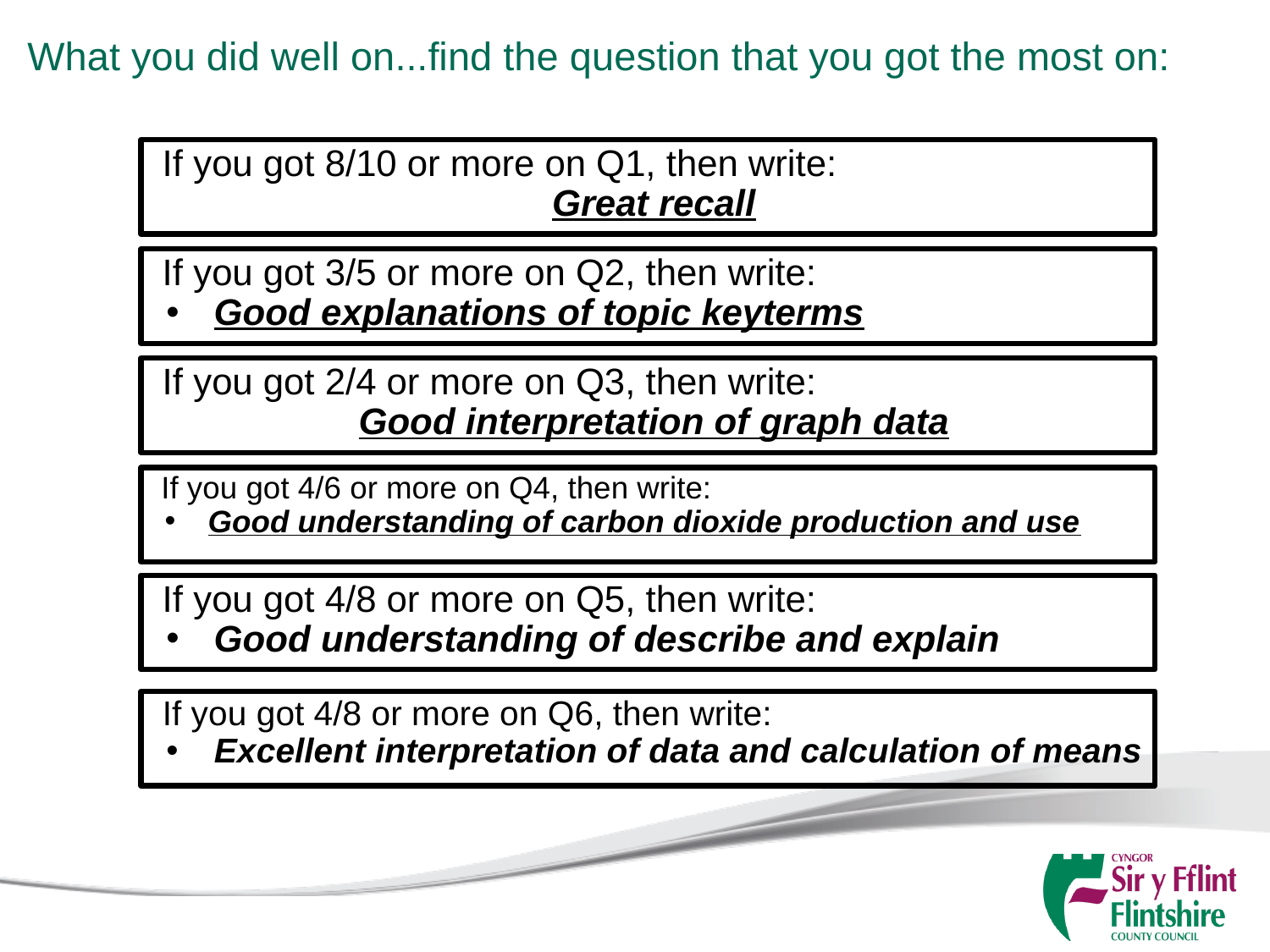

# What you did well on...find the question that you got the most on:
If you got 8/10 or more on Q1, then write:
Great recall

If you got 3/5 or more on Q2, then write:
Good explanations of topic keyterms

If you got 2/4 or more on Q3, then write:
Good interpretation of graph data

If you got 4/6 or more on Q4, then write:
Good understanding of carbon dioxide production and use

If you got 4/8 or more on Q5, then write:
Good understanding of describe and explain

If you got 4/8 or more on Q6, then write:
Excellent interpretation of data and calculation of means